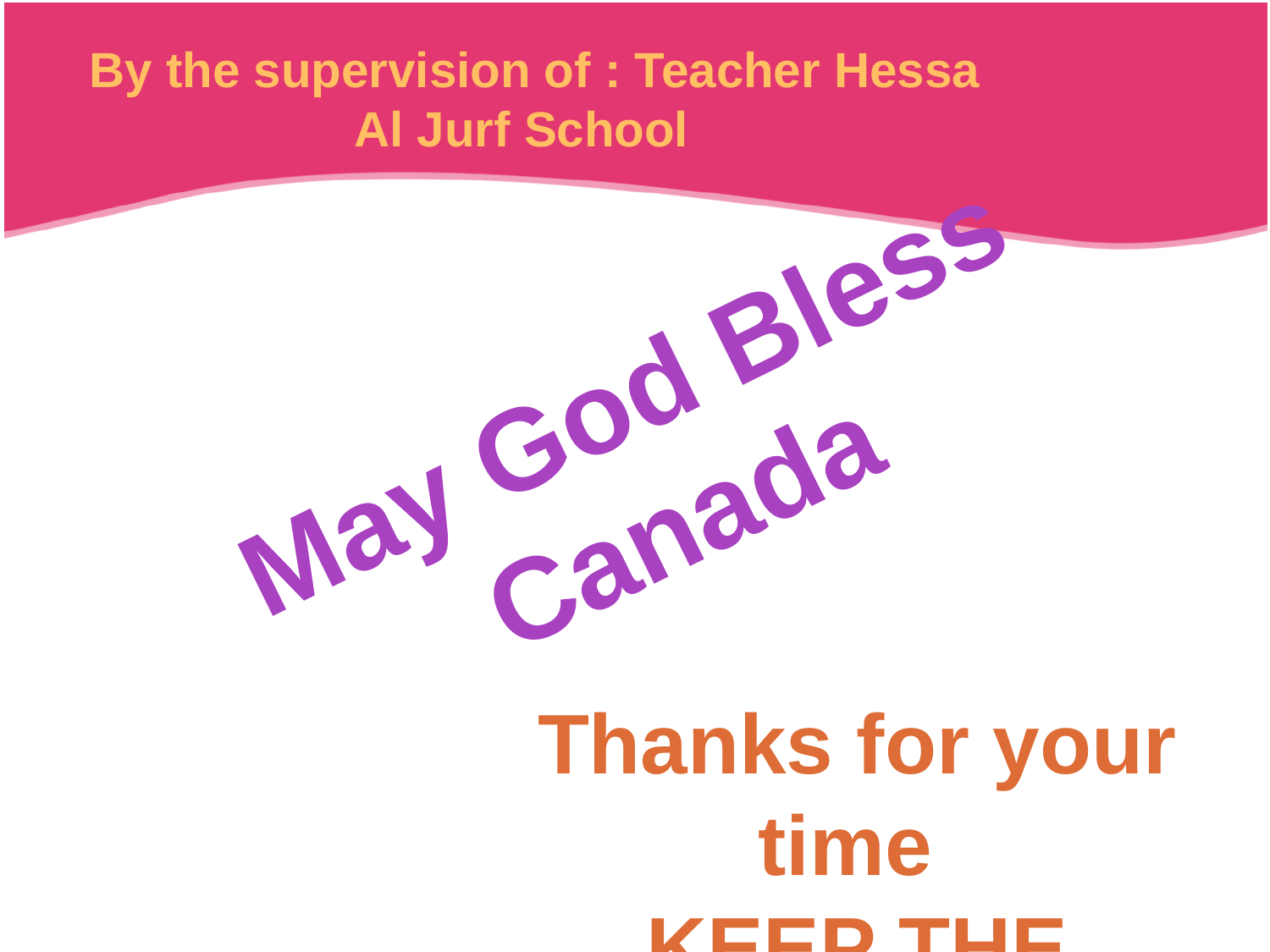

By the supervision of : Teacher Hessa
Al Jurf School
May God Bless Canada
Thanks for your time
KEEP THE FAITH :D